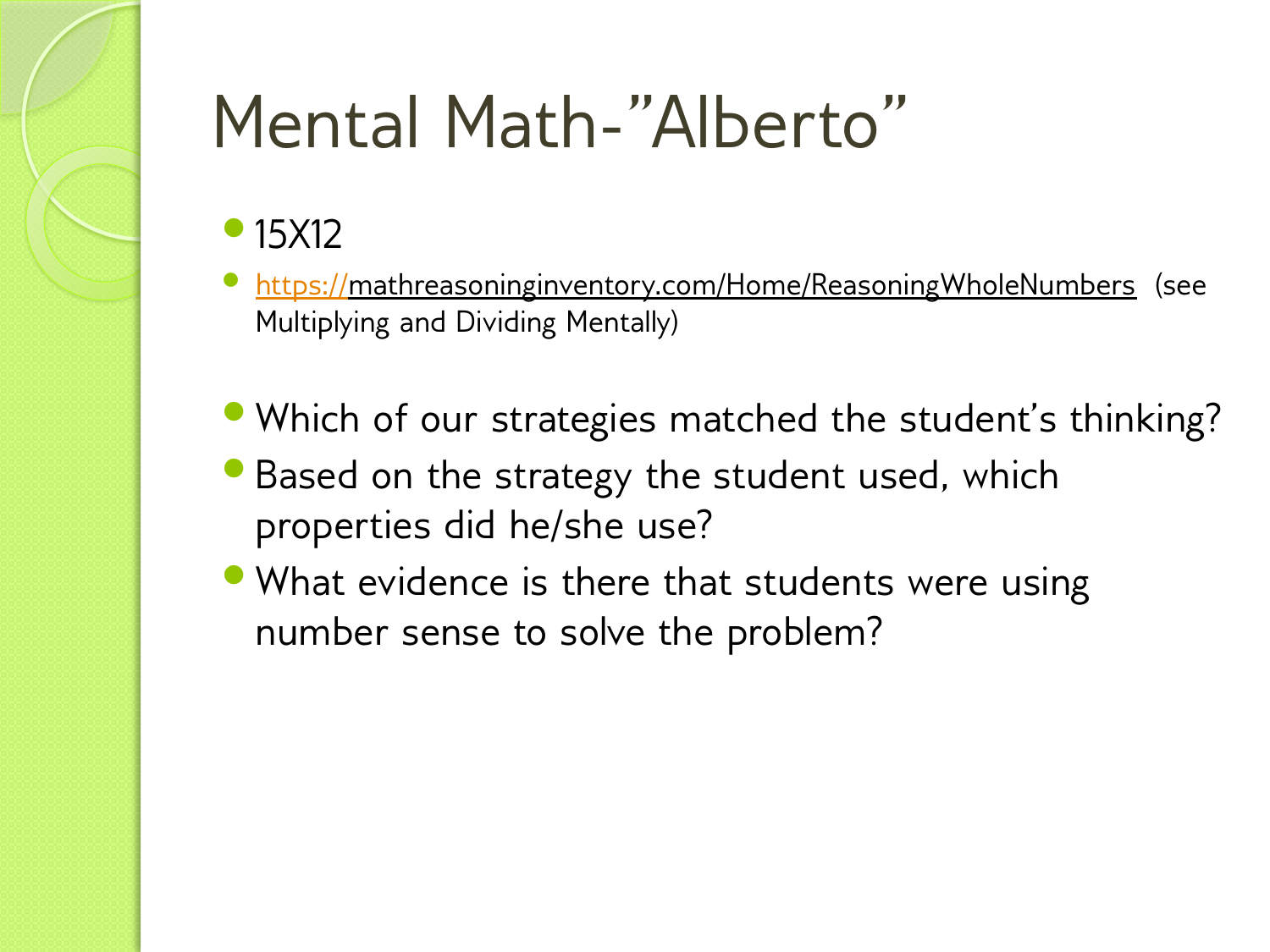

# Mental Math-”Alberto”
15X12
https://mathreasoninginventory.com/Home/ReasoningWholeNumbers  (see Multiplying and Dividing Mentally)

Which of our strategies matched the student’s thinking?
Based on the strategy the student used, which properties did he/she use?
What evidence is there that students were using number sense to solve the problem?